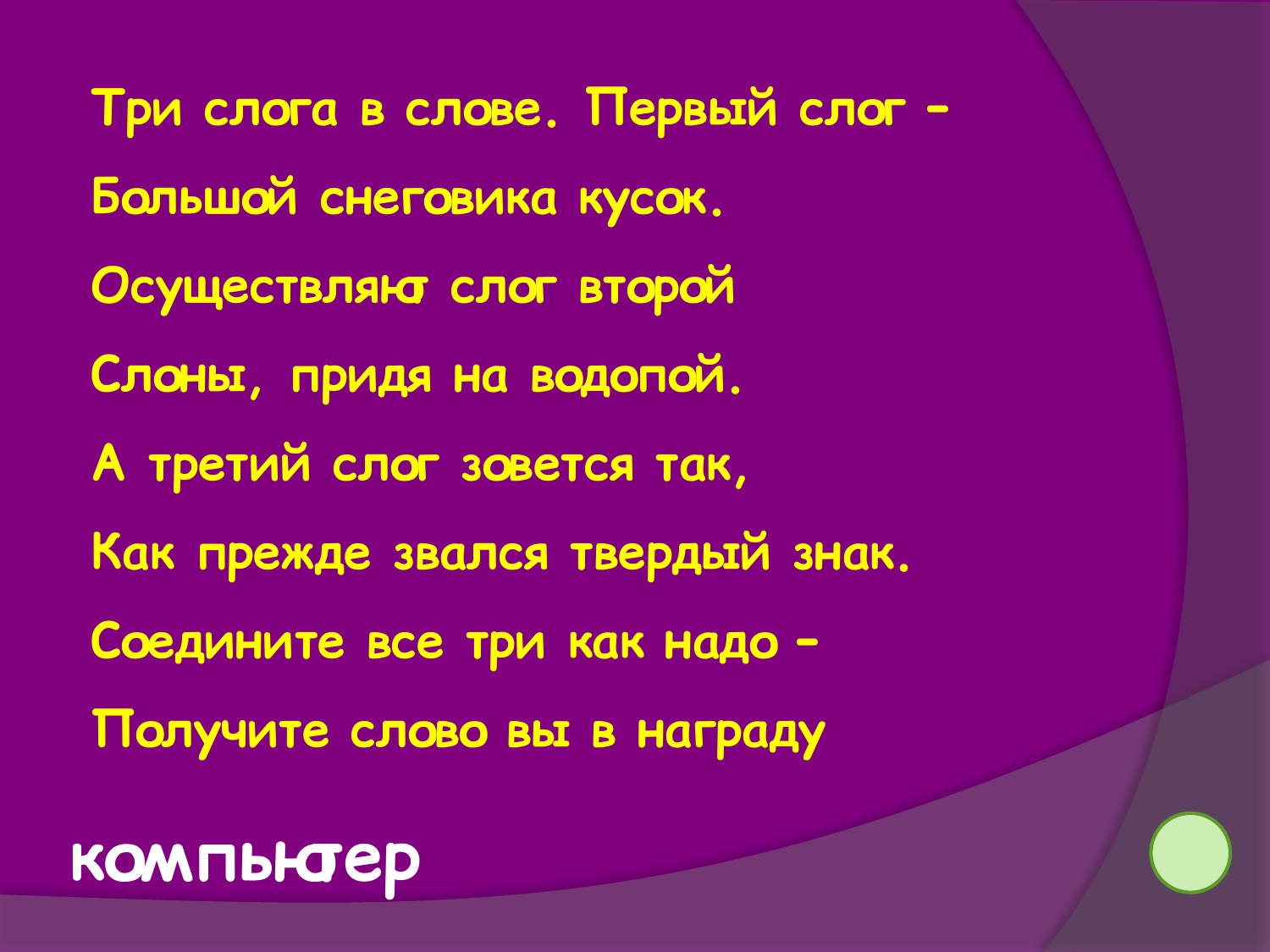

Три слога в слове. Первый слог –
Большой снеговика кусок.
Осуществляют слог второй
Слоны, придя на водопой.
А третий слог зовется так,
Как прежде звался твердый знак.
Соедините все три как надо –
Получите слово вы в награду
компьютер